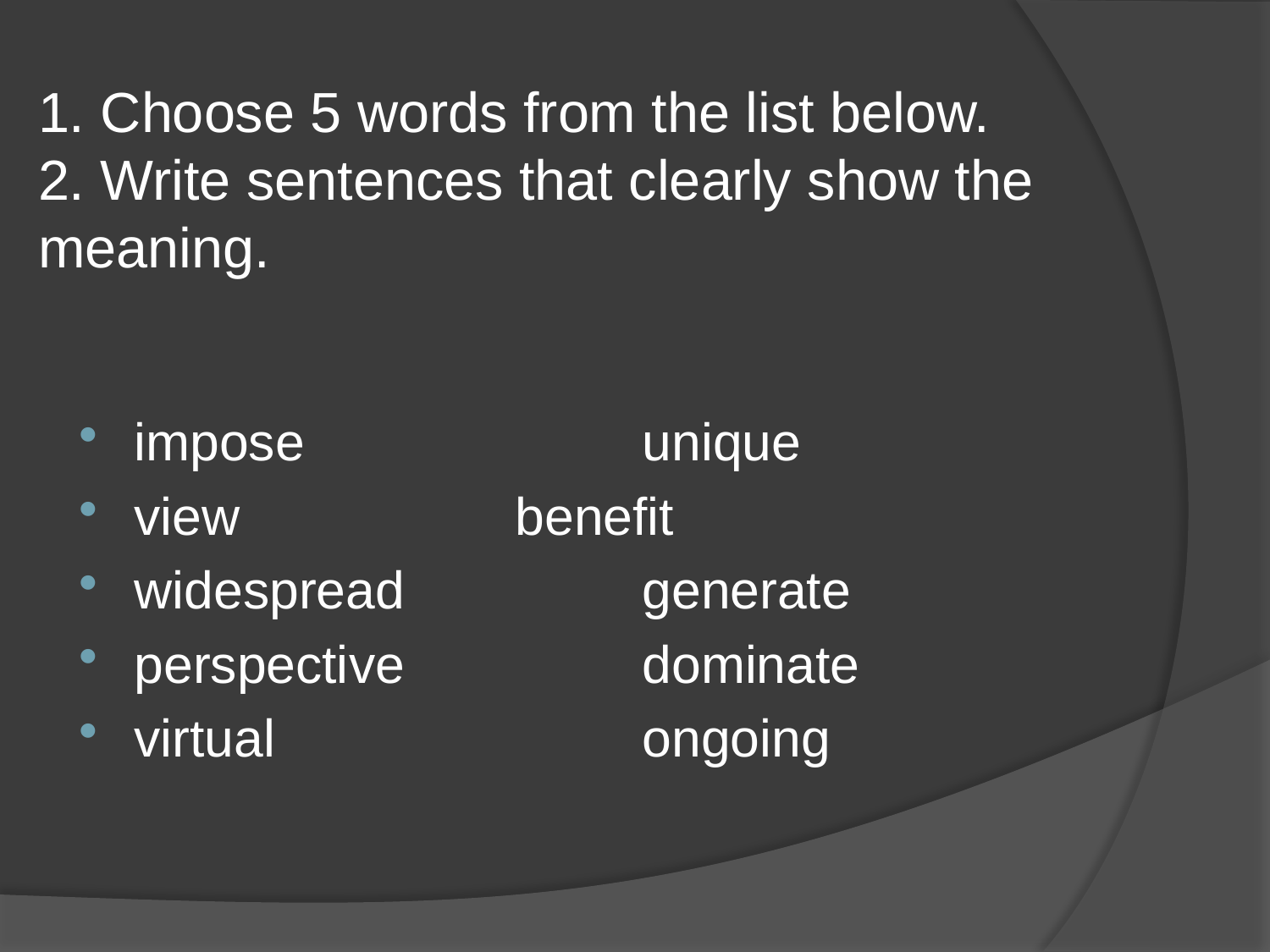

# 1. Choose 5 words from the list below. 2. Write sentences that clearly show the meaning.

impose			unique
view			benefit
widespread		generate
perspective		dominate
virtual			ongoing